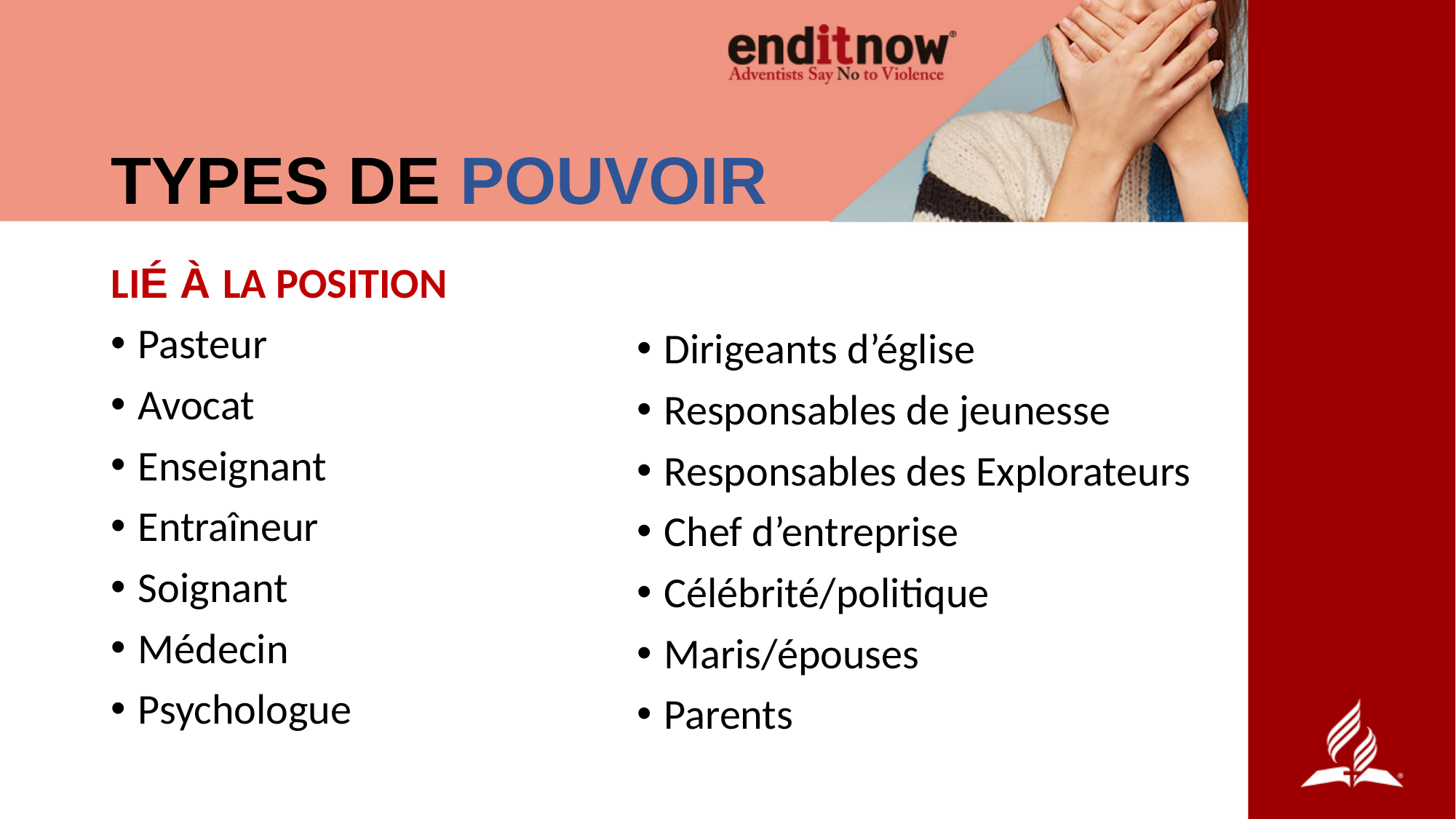

# TYPES DE POUVOIR
LIÉ À LA POSITION
Pasteur
Avocat
Enseignant
Entraîneur
Soignant
Médecin
Psychologue

Dirigeants d’église
Responsables de jeunesse
Responsables des Explorateurs
Chef d’entreprise
Célébrité/politique
Maris/épouses
Parents